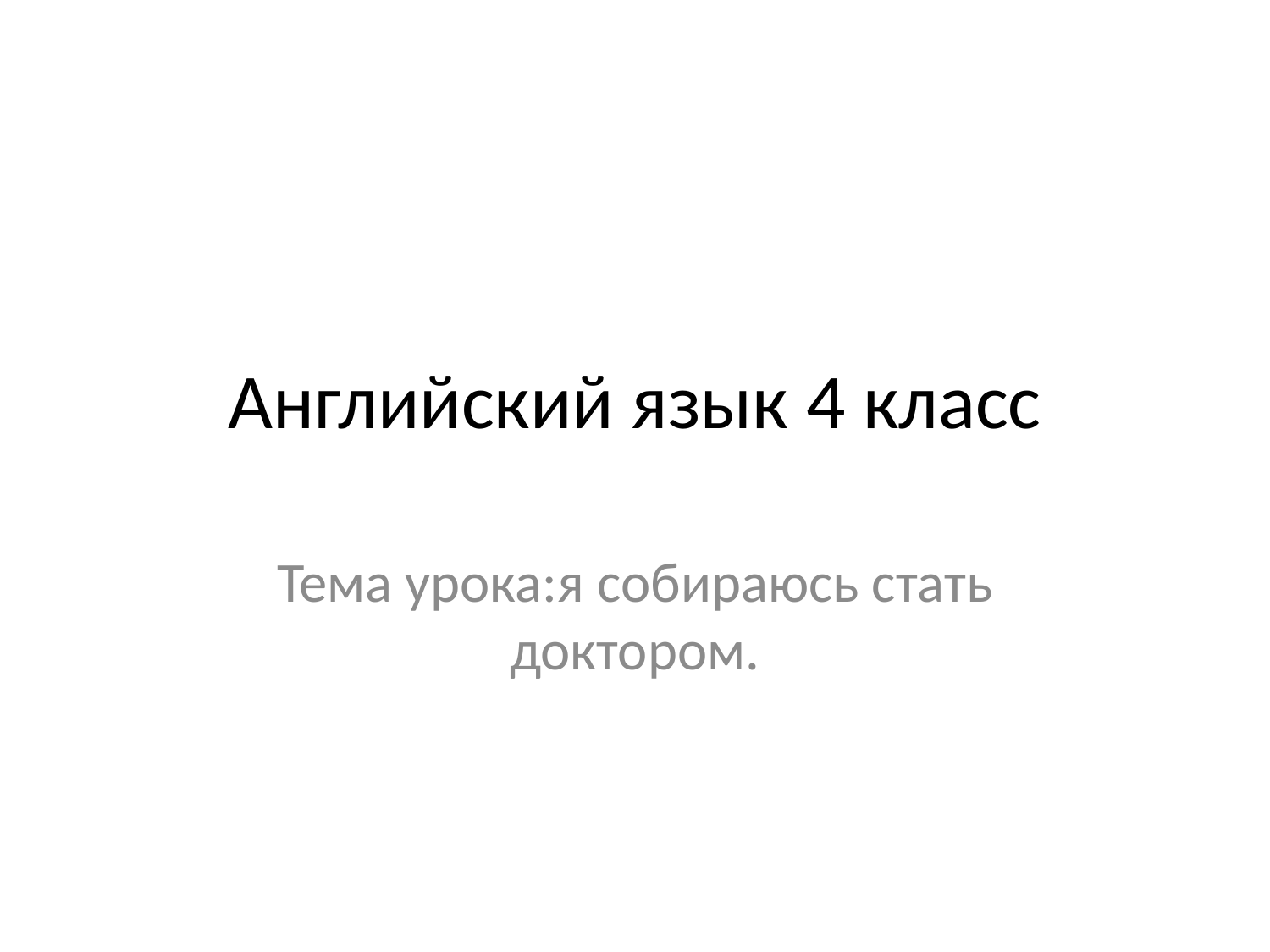

# Английский язык 4 класс
Тема урока:я собираюсь стать доктором.